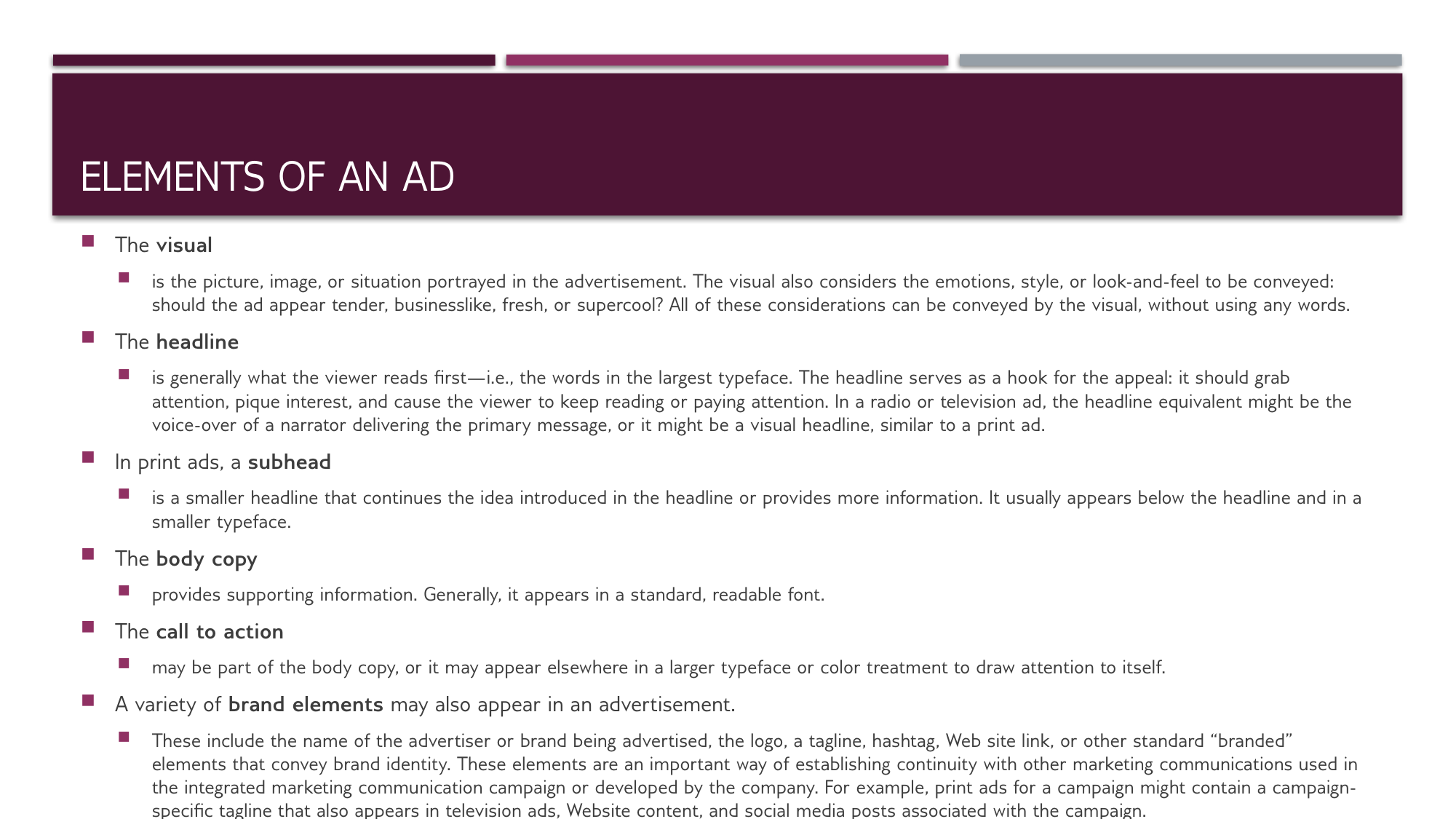

# Elements of an ad
The visual
is the picture, image, or situation portrayed in the advertisement. The visual also considers the emotions, style, or look-and-feel to be conveyed: should the ad appear tender, businesslike, fresh, or supercool? All of these considerations can be conveyed by the visual, without using any words.
The headline
is generally what the viewer reads first—i.e., the words in the largest typeface. The headline serves as a hook for the appeal: it should grab attention, pique interest, and cause the viewer to keep reading or paying attention. In a radio or television ad, the headline equivalent might be the voice-over of a narrator delivering the primary message, or it might be a visual headline, similar to a print ad.
In print ads, a subhead
is a smaller headline that continues the idea introduced in the headline or provides more information. It usually appears below the headline and in a smaller typeface.
The body copy
provides supporting information. Generally, it appears in a standard, readable font.
The call to action
may be part of the body copy, or it may appear elsewhere in a larger typeface or color treatment to draw attention to itself.
A variety of brand elements may also appear in an advertisement.
These include the name of the advertiser or brand being advertised, the logo, a tagline, hashtag, Web site link, or other standard “branded” elements that convey brand identity. These elements are an important way of establishing continuity with other marketing communications used in the integrated marketing communication campaign or developed by the company. For example, print ads for a campaign might contain a campaign-specific tagline that also appears in television ads, Website content, and social media posts associated with the campaign.